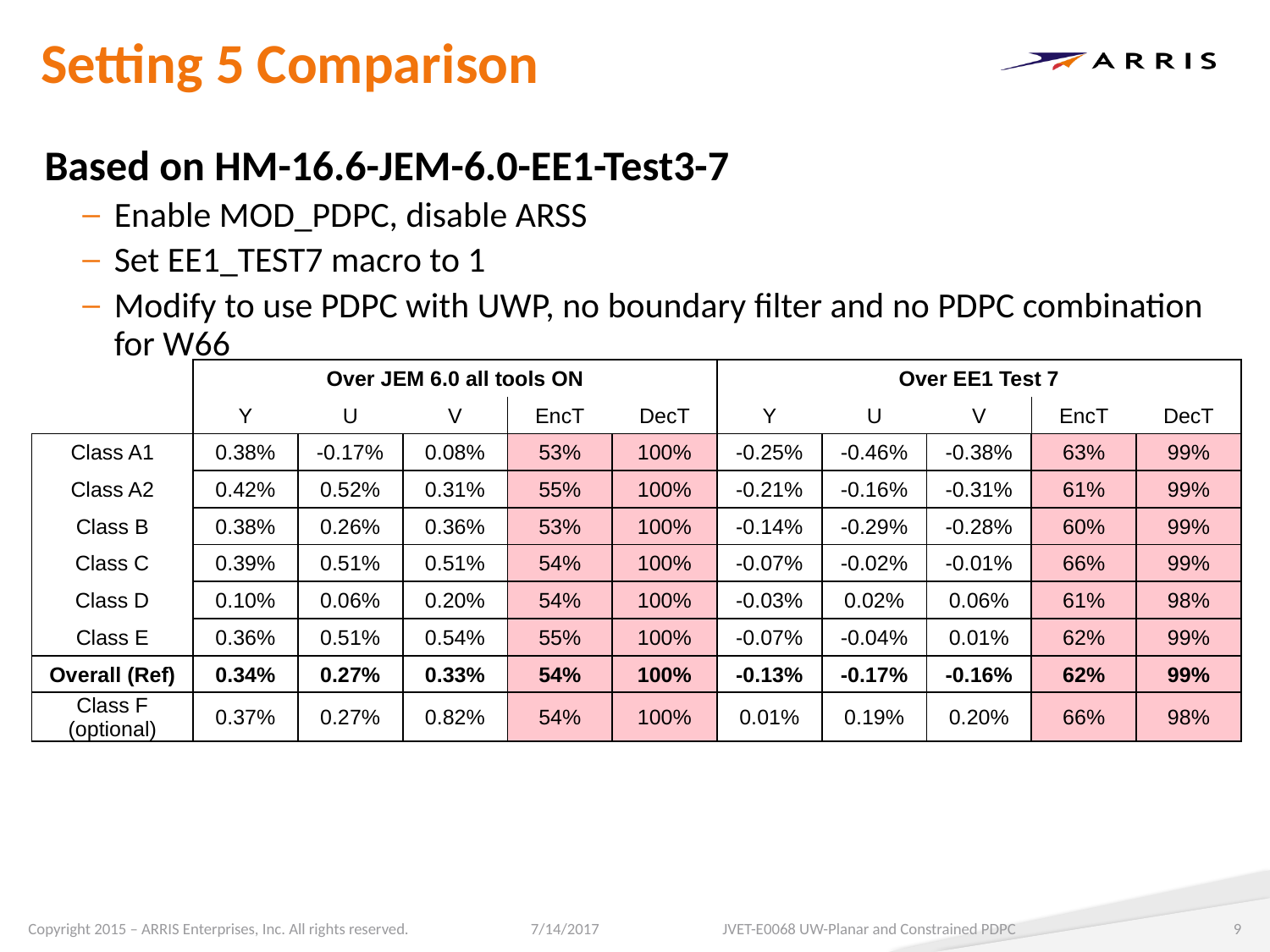

# Setting 5 Comparison
Based on HM-16.6-JEM-6.0-EE1-Test3-7
Enable MOD_PDPC, disable ARSS
Set EE1_TEST7 macro to 1
Modify to use PDPC with UWP, no boundary filter and no PDPC combination for W66

|  | Over JEM 6.0 all tools ON |  |  |  |  | Over EE1 Test 7 |  |  |  |  |
| --- | --- | --- | --- | --- | --- | --- | --- | --- | --- | --- |
|  | Y | U | V | EncT | DecT | Y | U | V | EncT | DecT |
| Class A1 | 0.38% | -0.17% | 0.08% | 53% | 100% | -0.25% | -0.46% | -0.38% | 63% | 99% |
| Class A2 | 0.42% | 0.52% | 0.31% | 55% | 100% | -0.21% | -0.16% | -0.31% | 61% | 99% |
| Class B | 0.38% | 0.26% | 0.36% | 53% | 100% | -0.14% | -0.29% | -0.28% | 60% | 99% |
| Class C | 0.39% | 0.51% | 0.51% | 54% | 100% | -0.07% | -0.02% | -0.01% | 66% | 99% |
| Class D | 0.10% | 0.06% | 0.20% | 54% | 100% | -0.03% | 0.02% | 0.06% | 61% | 98% |
| Class E | 0.36% | 0.51% | 0.54% | 55% | 100% | -0.07% | -0.04% | 0.01% | 62% | 99% |
| Overall (Ref) | 0.34% | 0.27% | 0.33% | 54% | 100% | -0.13% | -0.17% | -0.16% | 62% | 99% |
| Class F (optional) | 0.37% | 0.27% | 0.82% | 54% | 100% | 0.01% | 0.19% | 0.20% | 66% | 98% |
7/14/2017
JVET-E0068 UW-Planar and Constrained PDPC
9